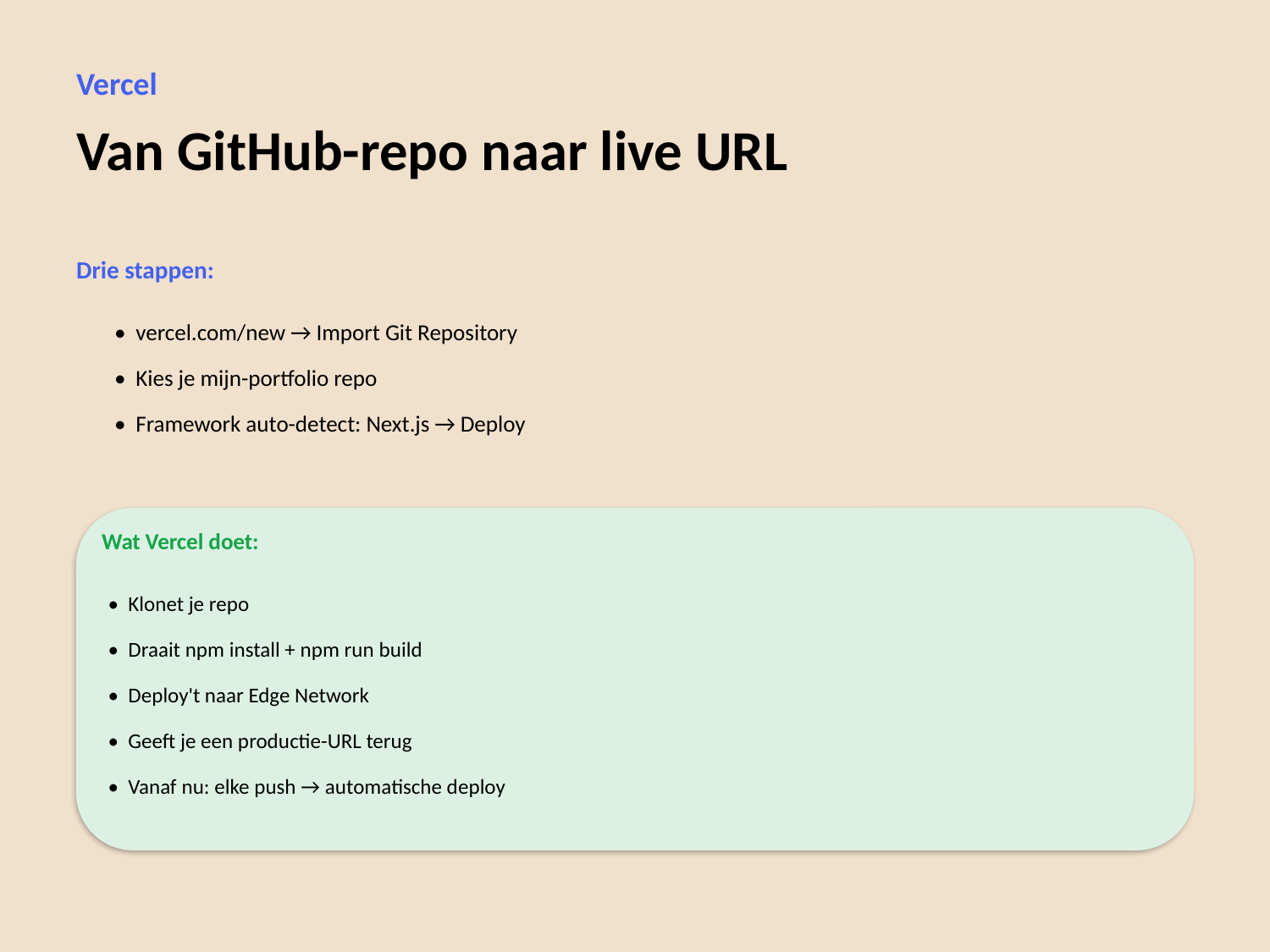

Vercel
Van GitHub-repo naar live URL
Drie stappen:
•  vercel.com/new → Import Git Repository
•  Kies je mijn-portfolio repo
•  Framework auto-detect: Next.js → Deploy

Wat Vercel doet:
•  Klonet je repo
•  Draait npm install + npm run build
•  Deploy't naar Edge Network
•  Geeft je een productie-URL terug
•  Vanaf nu: elke push → automatische deploy